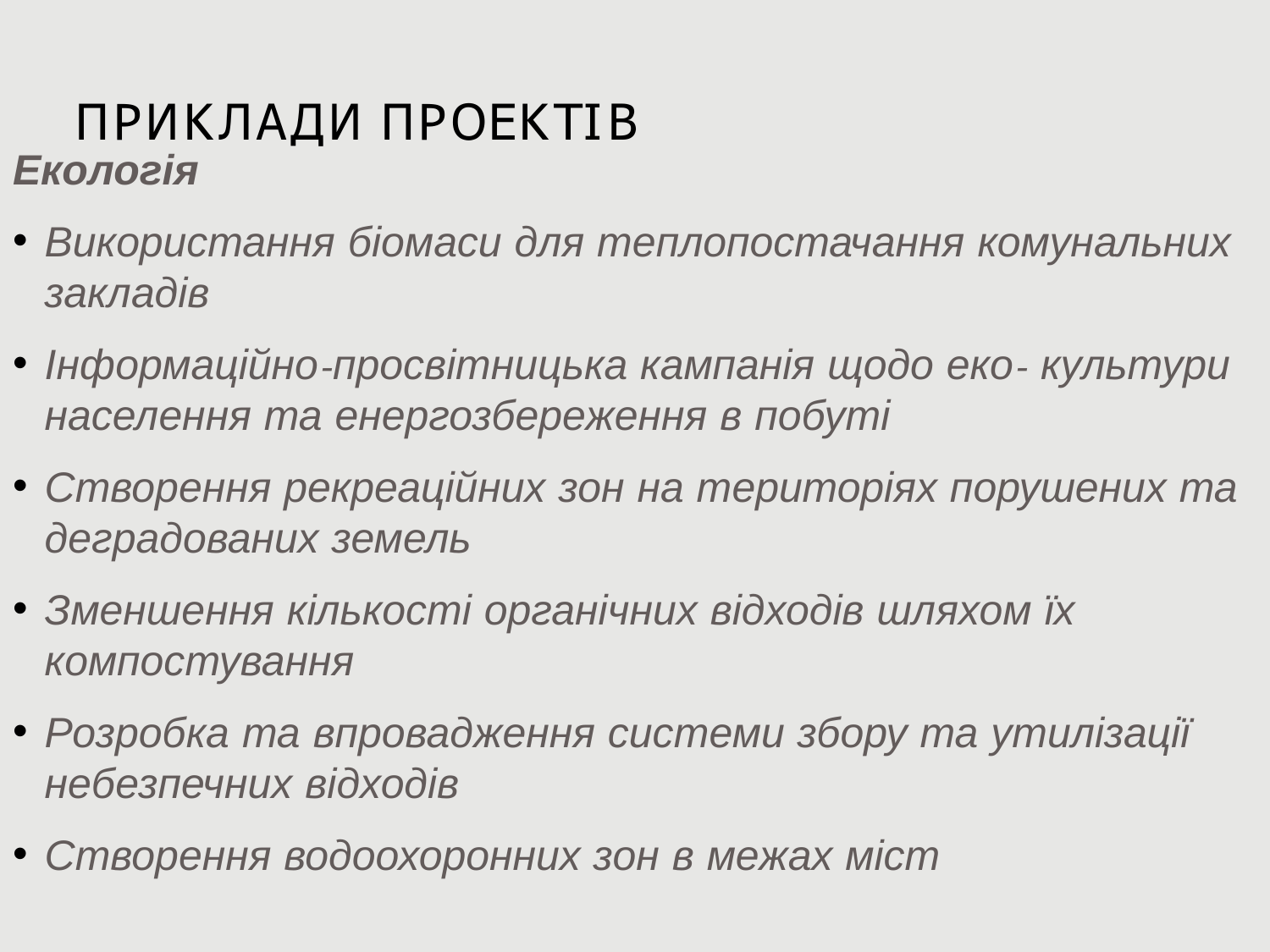

ПРИКЛАДИ ПРОЕКТІВ
Екологія
Використання біомаси для теплопостачання комунальних закладів
Інформаційно-просвітницька кампанія щодо еко- культури населення та енергозбереження в побуті
Створення рекреаційних зон на територіях порушених та деградованих земель
Зменшення кількості органічних відходів шляхом їх компостування
Розробка та впровадження системи збору та утилізації небезпечних відходів
Створення водоохоронних зон в межах міст